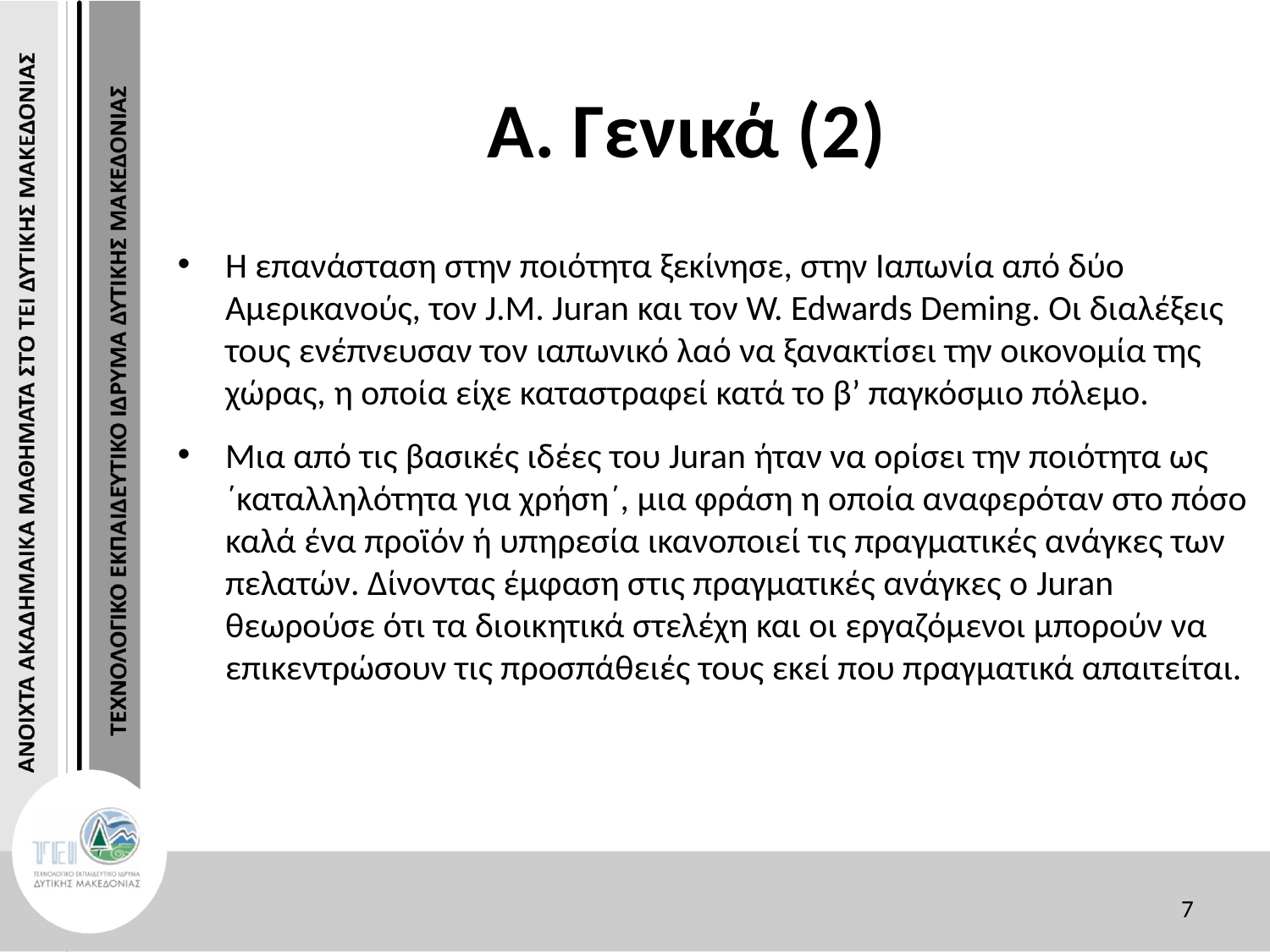

# Α. Γενικά (2)
Η επανάσταση στην ποιότητα ξεκίνησε, στην Ιαπωνία από δύο Αμερικανούς, τον J.M. Juran και τον W. Edwards Deming. Οι διαλέξεις τους ενέπνευσαν τον ιαπωνικό λαό να ξανακτίσει την οικονομία της χώρας, η οποία είχε καταστραφεί κατά το β’ παγκόσμιο πόλεμο.
Μια από τις βασικές ιδέες του Juran ήταν να ορίσει την ποιότητα ως ΄καταλληλότητα για χρήση΄, μια φράση η οποία αναφερόταν στο πόσο καλά ένα προϊόν ή υπηρεσία ικανοποιεί τις πραγματικές ανάγκες των πελατών. Δίνοντας έμφαση στις πραγματικές ανάγκες ο Juran θεωρούσε ότι τα διοικητικά στελέχη και οι εργαζόμενοι μπορούν να επικεντρώσουν τις προσπάθειές τους εκεί που πραγματικά απαιτείται.

7